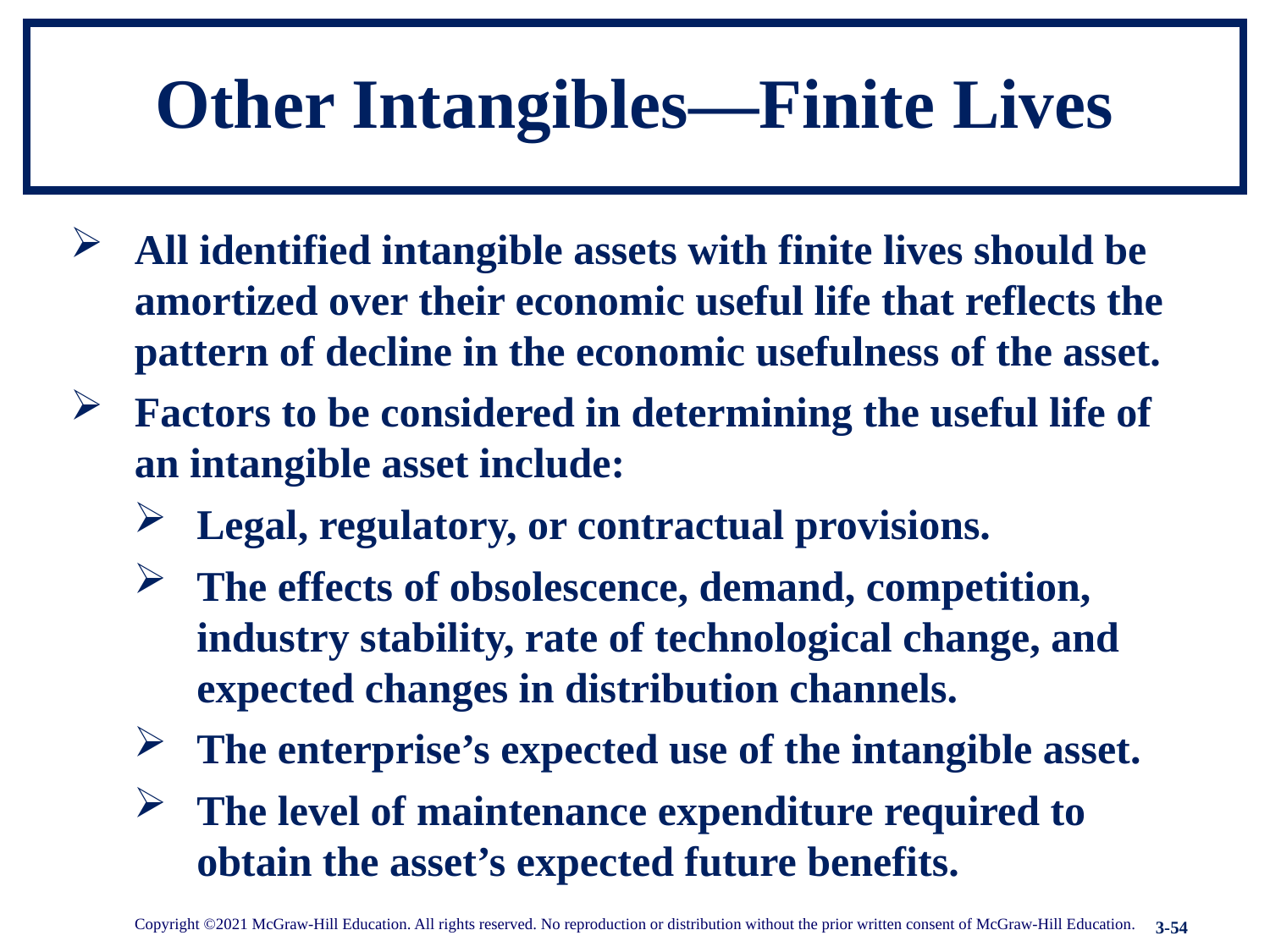

# Other Intangibles—Finite Lives

All identified intangible assets with finite lives should be amortized over their economic useful life that reflects the pattern of decline in the economic usefulness of the asset.
Factors to be considered in determining the useful life of an intangible asset include:
Legal, regulatory, or contractual provisions.
The effects of obsolescence, demand, competition, industry stability, rate of technological change, and expected changes in distribution channels.
The enterprise’s expected use of the intangible asset.
The level of maintenance expenditure required to obtain the asset’s expected future benefits.
Copyright ©2021 McGraw-Hill Education. All rights reserved. No reproduction or distribution without the prior written consent of McGraw-Hill Education.
3-54